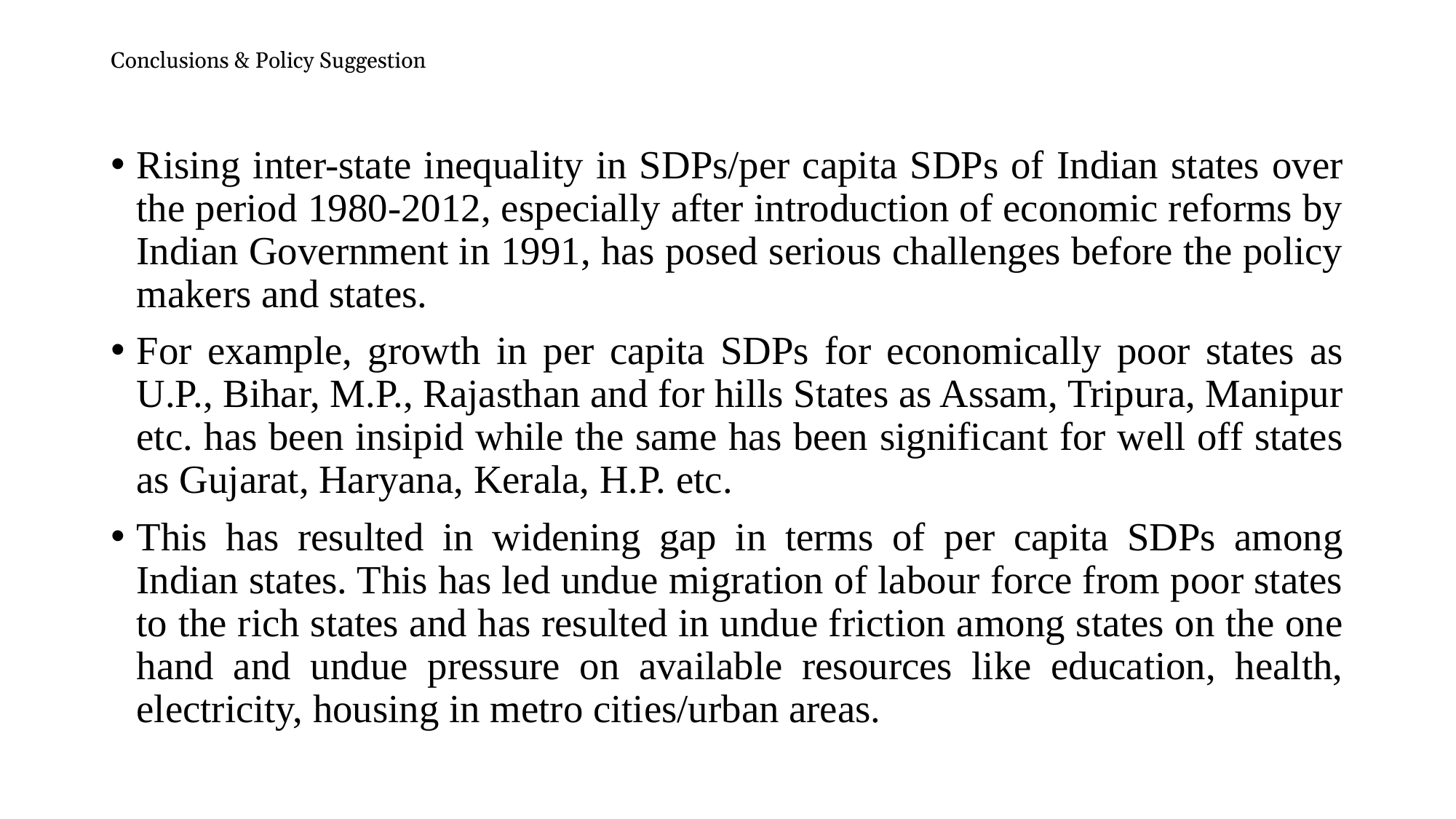

# Conclusions & Policy Suggestion
Rising inter-state inequality in SDPs/per capita SDPs of Indian states over the period 1980-2012, especially after introduction of economic reforms by Indian Government in 1991, has posed serious challenges before the policy makers and states.
For example, growth in per capita SDPs for economically poor states as U.P., Bihar, M.P., Rajasthan and for hills States as Assam, Tripura, Manipur etc. has been insipid while the same has been significant for well off states as Gujarat, Haryana, Kerala, H.P. etc.
This has resulted in widening gap in terms of per capita SDPs among Indian states. This has led undue migration of labour force from poor states to the rich states and has resulted in undue friction among states on the one hand and undue pressure on available resources like education, health, electricity, housing in metro cities/urban areas.